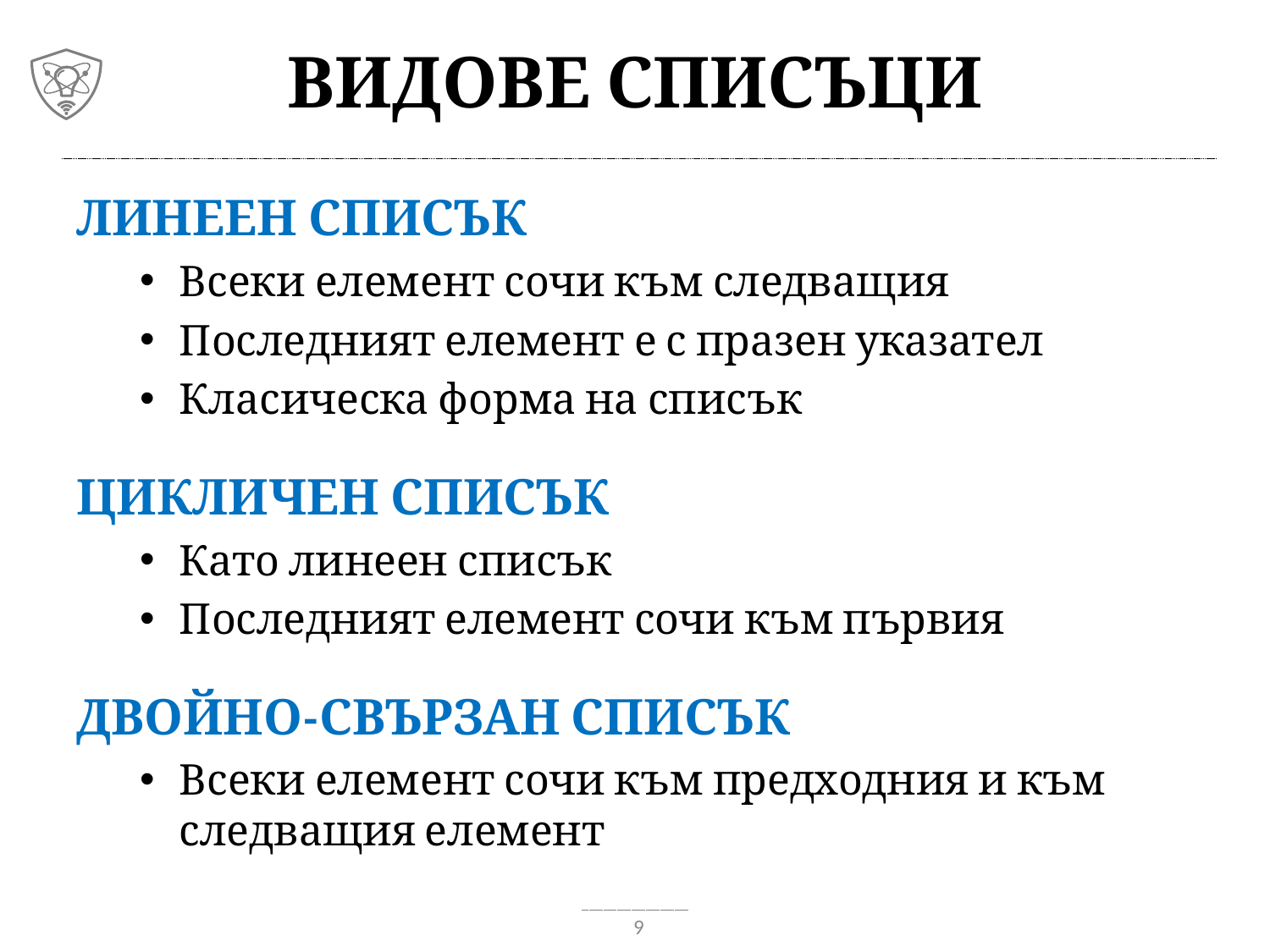

# Видове списъци
Линеен списък
Всеки елемент сочи към следващия
Последният елемент е с празен указател
Класическа форма на списък
Цикличен списък
Като линеен списък
Последният елемент сочи към първия
Двойно-свързан списък
Всеки елемент сочи към предходния и към следващия елемент
9